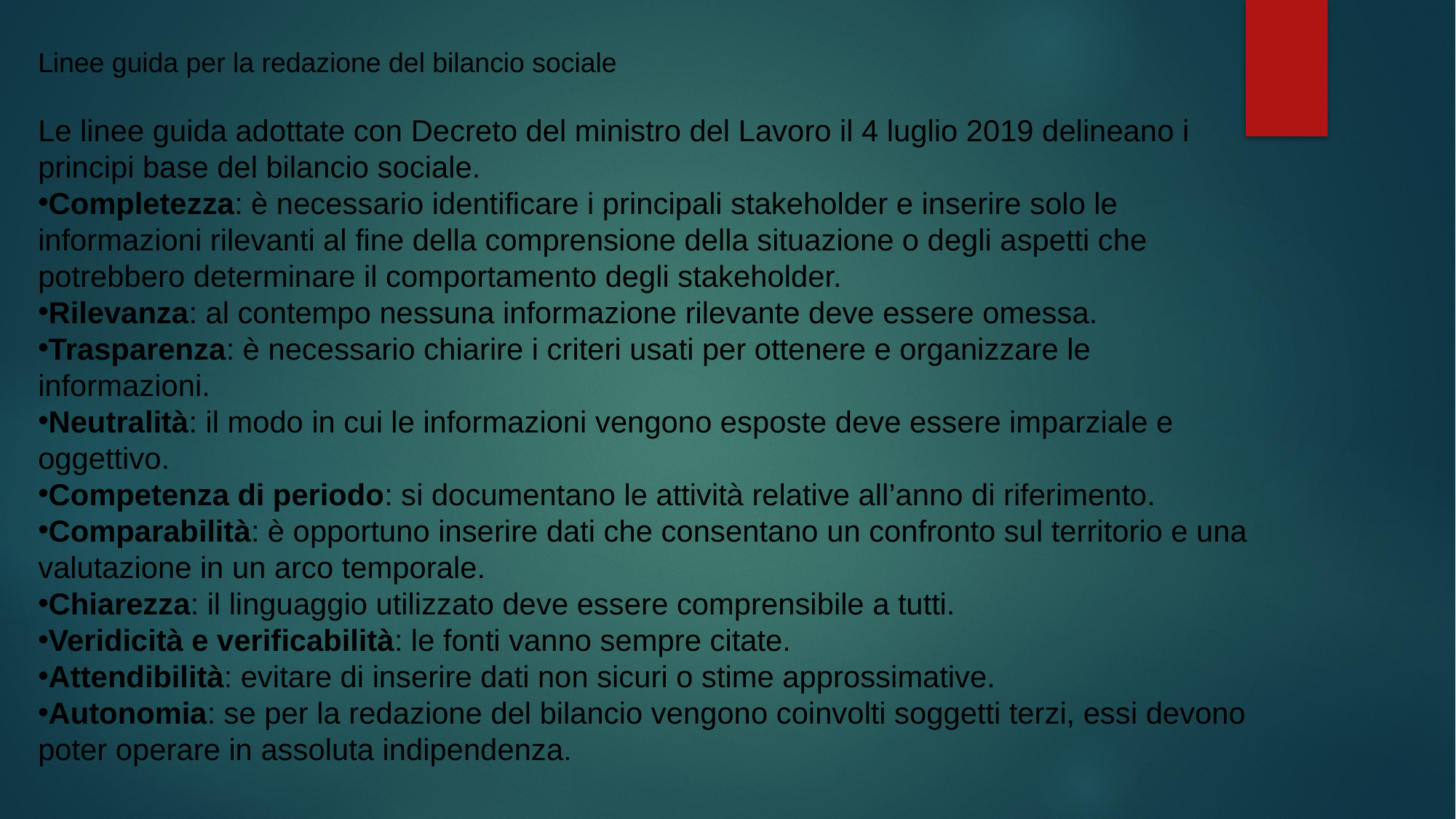

Linee guida per la redazione del bilancio sociale

Le linee guida adottate con Decreto del ministro del Lavoro il 4 luglio 2019 delineano i principi base del bilancio sociale.
Completezza: è necessario identificare i principali stakeholder e inserire solo le informazioni rilevanti al fine della comprensione della situazione o degli aspetti che potrebbero determinare il comportamento degli stakeholder.
Rilevanza: al contempo nessuna informazione rilevante deve essere omessa.
Trasparenza: è necessario chiarire i criteri usati per ottenere e organizzare le informazioni.
Neutralità: il modo in cui le informazioni vengono esposte deve essere imparziale e oggettivo.
Competenza di periodo: si documentano le attività relative all’anno di riferimento.
Comparabilità: è opportuno inserire dati che consentano un confronto sul territorio e una valutazione in un arco temporale.
Chiarezza: il linguaggio utilizzato deve essere comprensibile a tutti.
Veridicità e verificabilità: le fonti vanno sempre citate.
Attendibilità: evitare di inserire dati non sicuri o stime approssimative.
Autonomia: se per la redazione del bilancio vengono coinvolti soggetti terzi, essi devono poter operare in assoluta indipendenza.